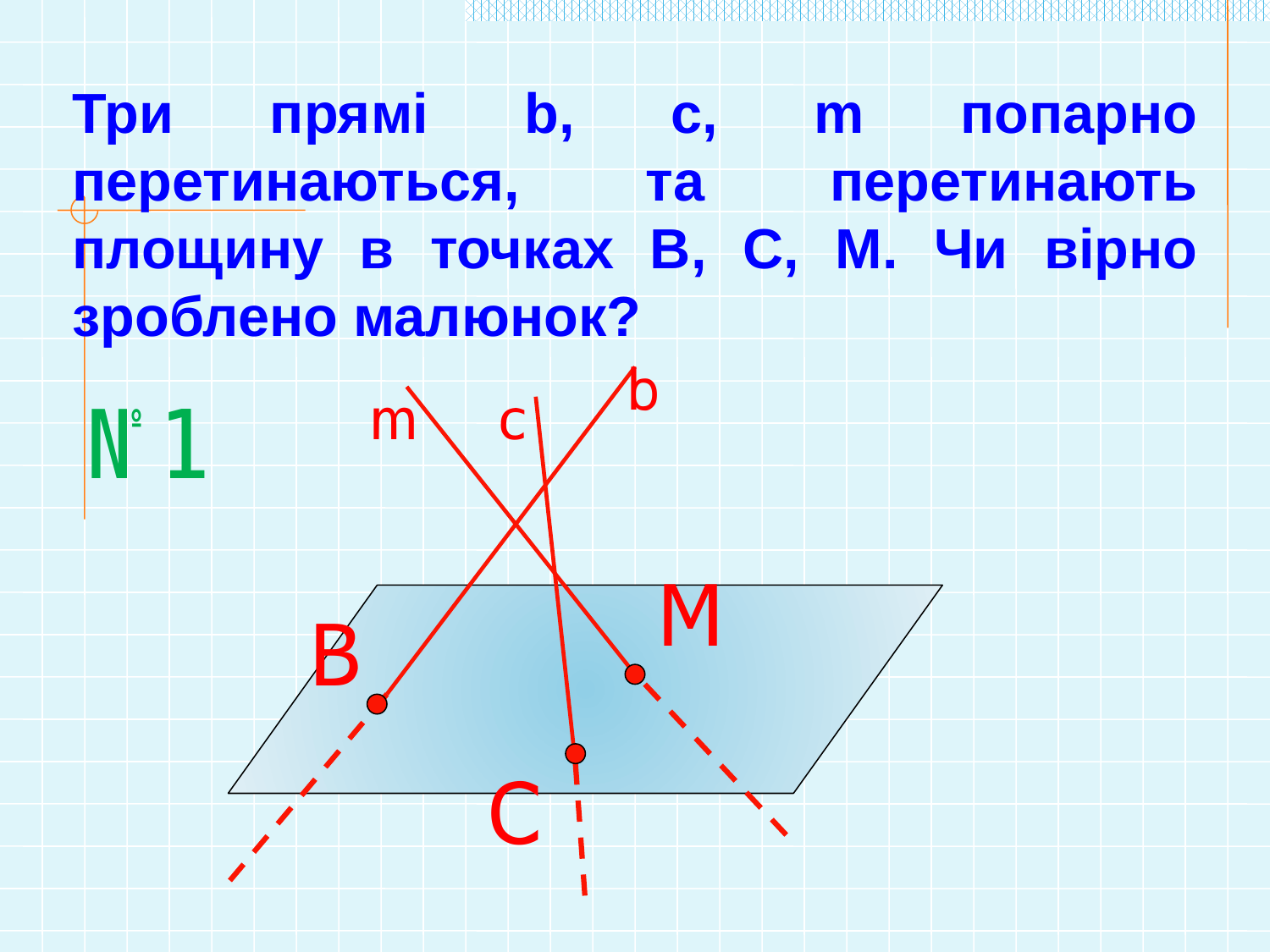

Три прямі b, c, m попарно перетинаються, та перетинають площину в точках B, C, M. Чи вірно зроблено малюнок?
b
№1
m
c
M

B

C